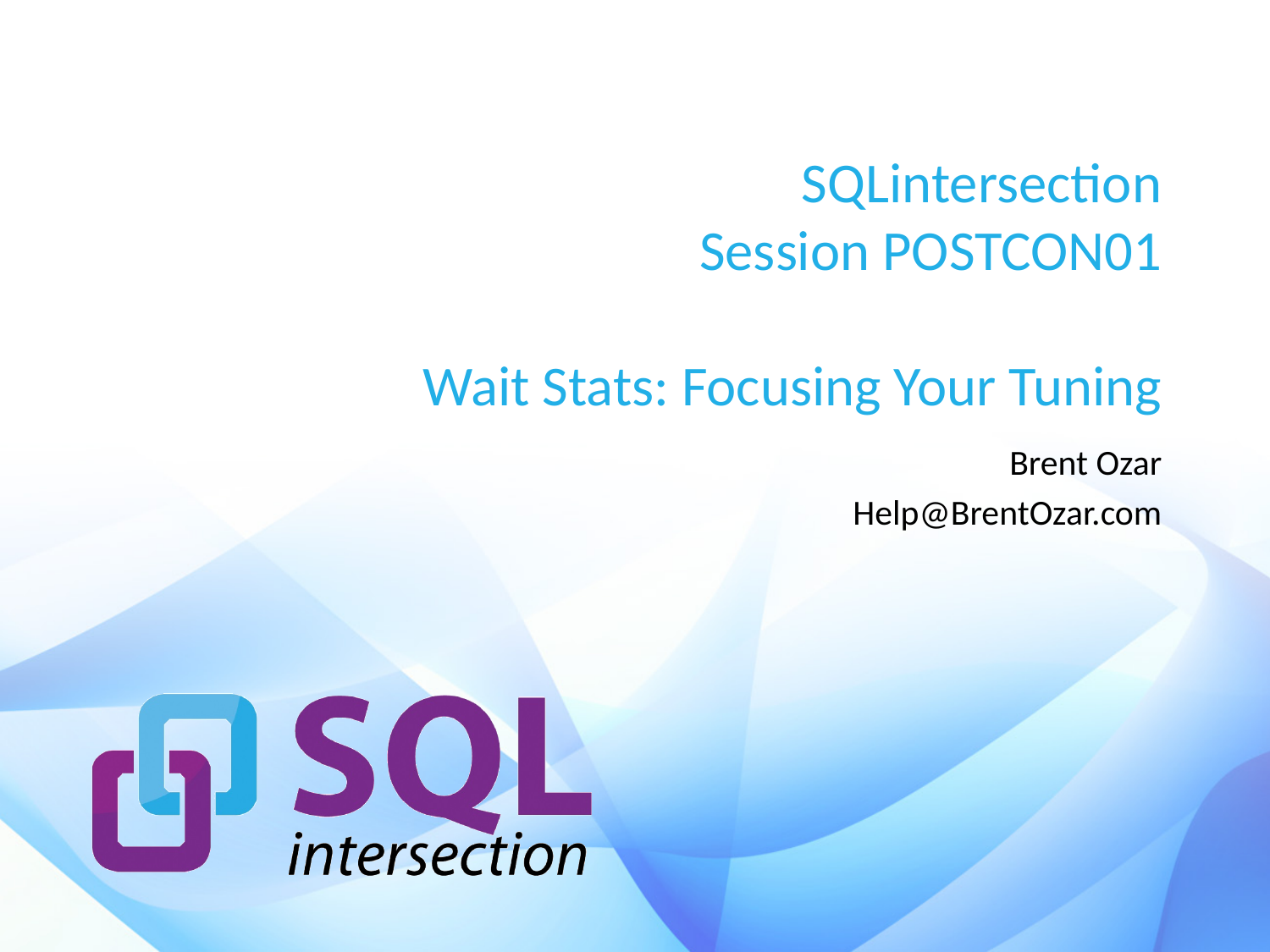

# SQLintersection Session POSTCON01 Wait Stats: Focusing Your Tuning
Brent Ozar
Help@BrentOzar.com